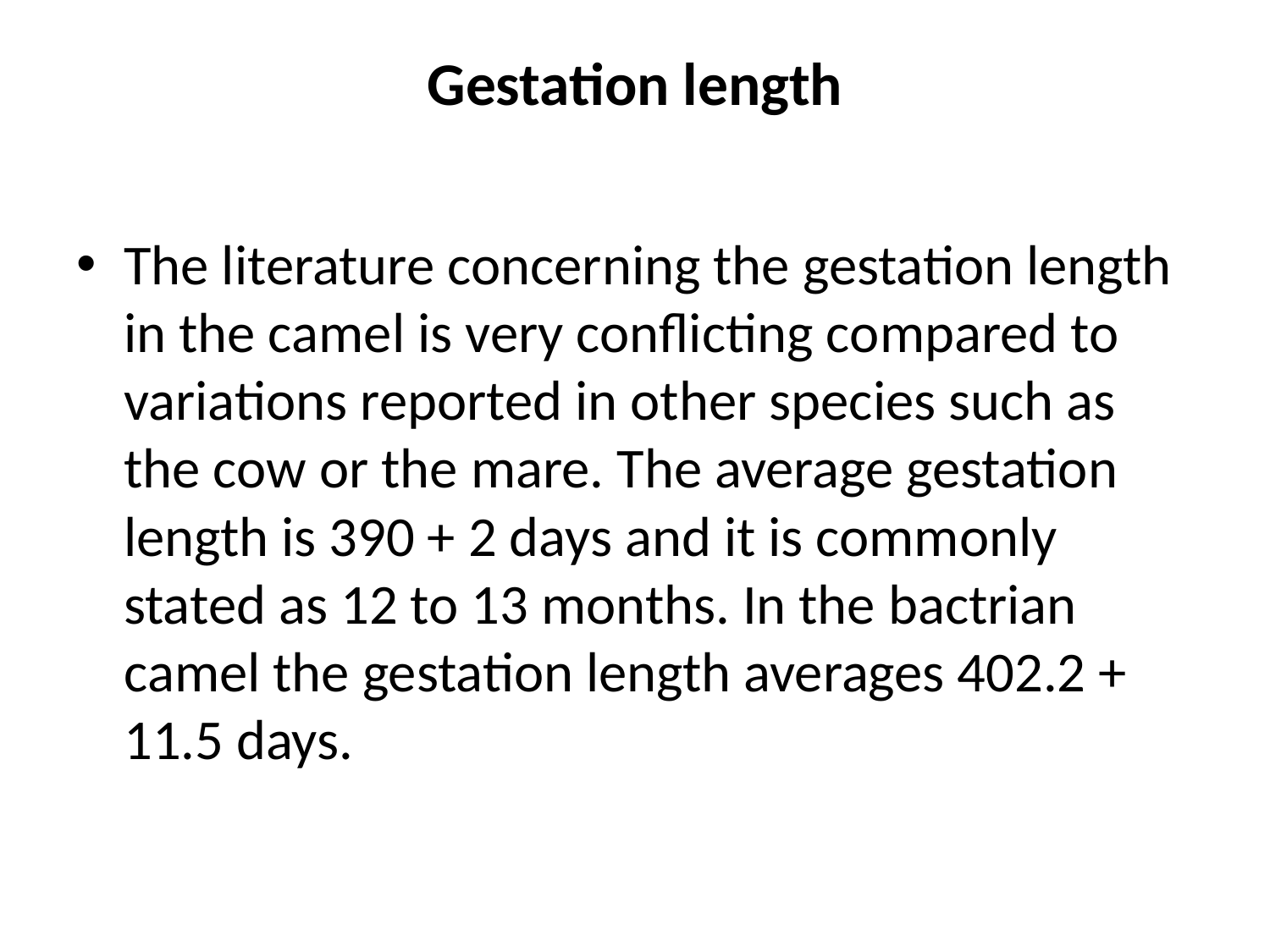

# Gestation length
The literature concerning the gestation length in the camel is very conflicting compared to variations reported in other species such as the cow or the mare. The average gestation length is 390 + 2 days and it is commonly stated as 12 to 13 months. In the bactrian camel the gestation length averages 402.2 + 11.5 days.